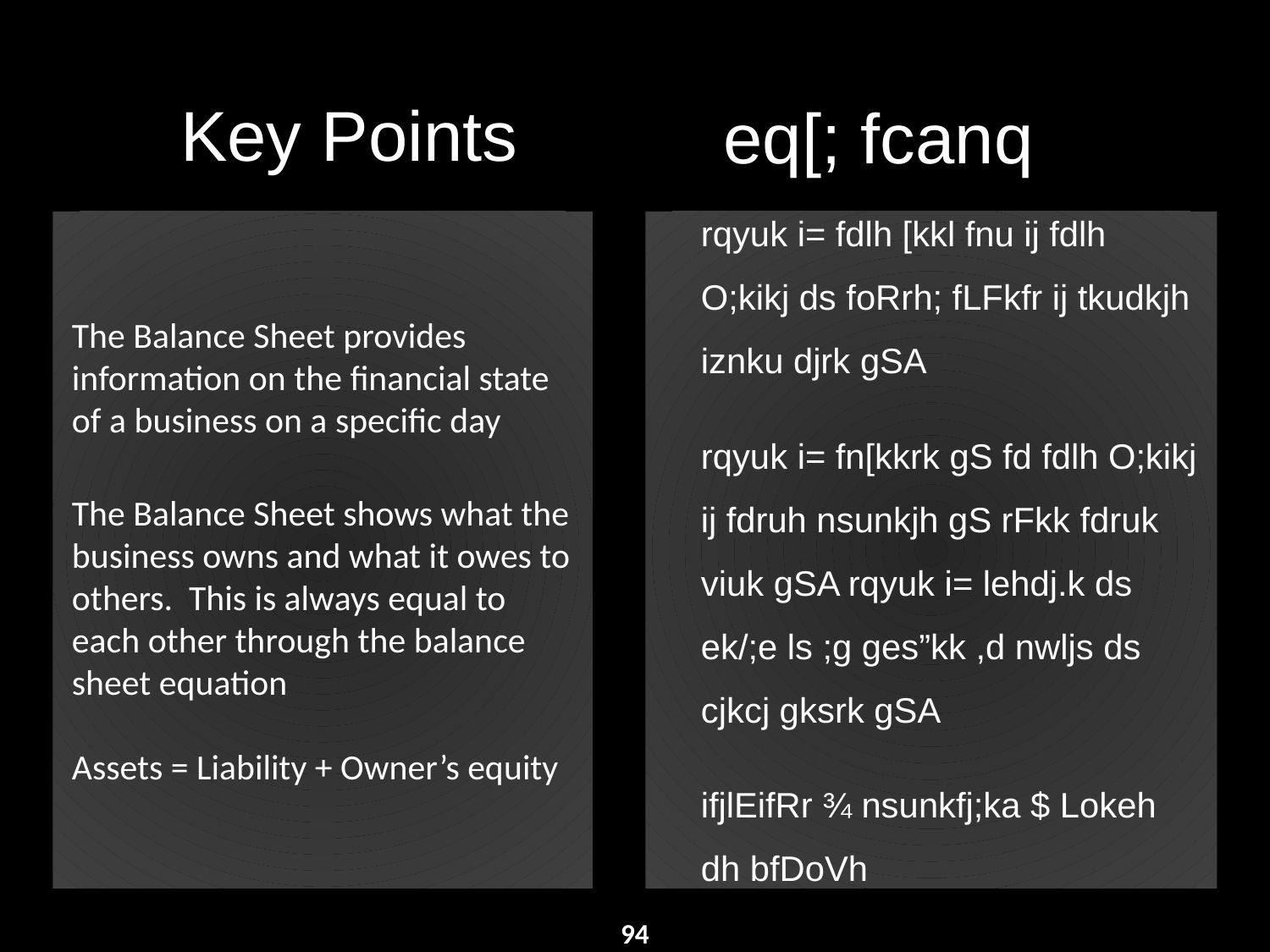

Key Points
eq[; fcanq
The Balance Sheet provides information on the financial state of a business on a specific day

The Balance Sheet shows what the business owns and what it owes to others.  This is always equal to each other through the balance sheet equation

Assets = Liability + Owner’s equity

rqyuk i= fdlh [kkl fnu ij fdlh O;kikj ds foRrh; fLFkfr ij tkudkjh iznku djrk gSA
rqyuk i= fn[kkrk gS fd fdlh O;kikj ij fdruh nsunkjh gS rFkk fdruk viuk gSA rqyuk i= lehdj.k ds ek/;e ls ;g ges”kk ,d nwljs ds cjkcj gksrk gSA
ifjlEifRr ¾ nsunkfj;ka $ Lokeh dh bfDoVh

94